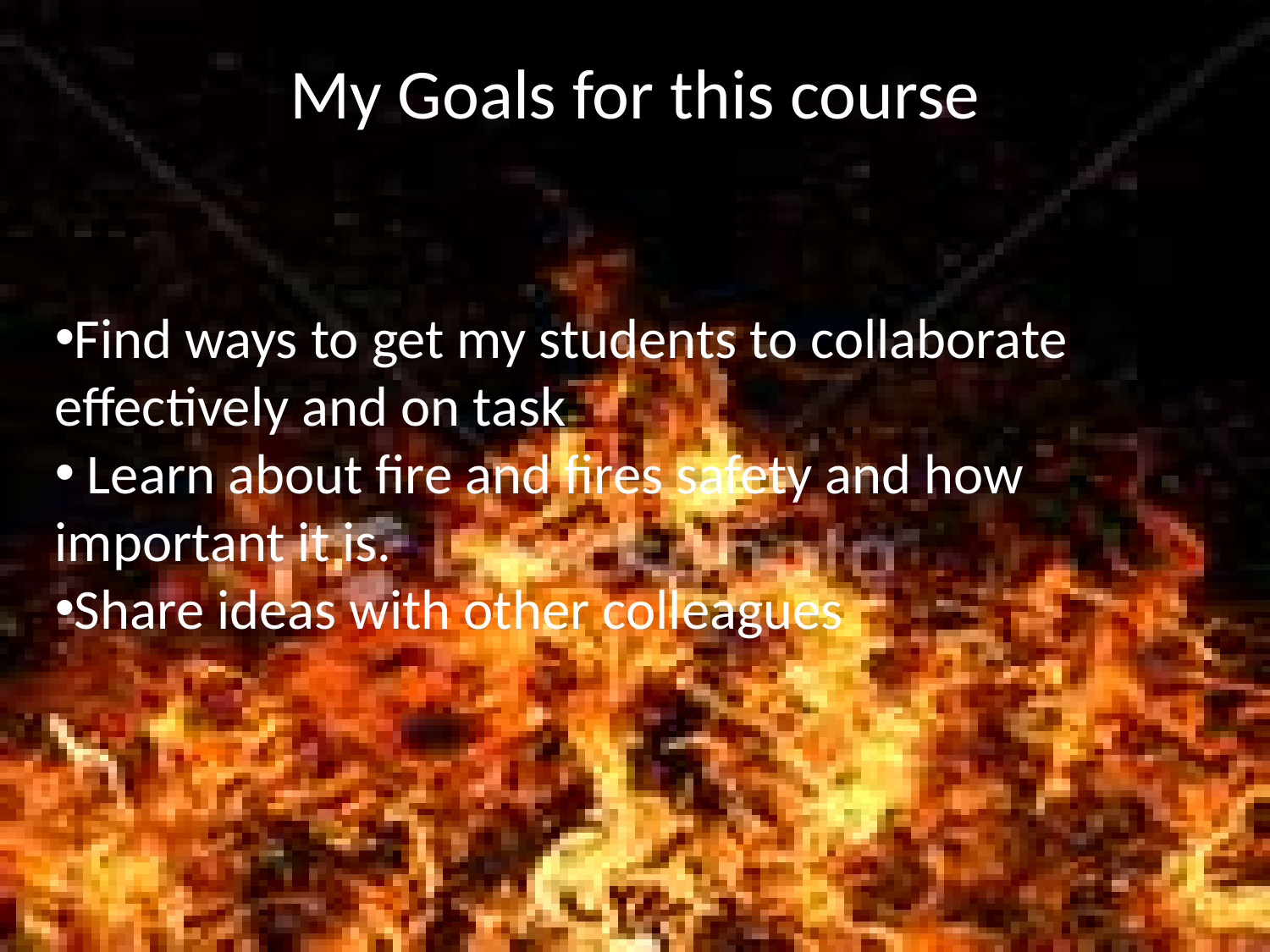

My Goals for this course

Find ways to get my students to collaborate effectively and on task
 Learn about fire and fires safety and how important it is.
Share ideas with other colleagues